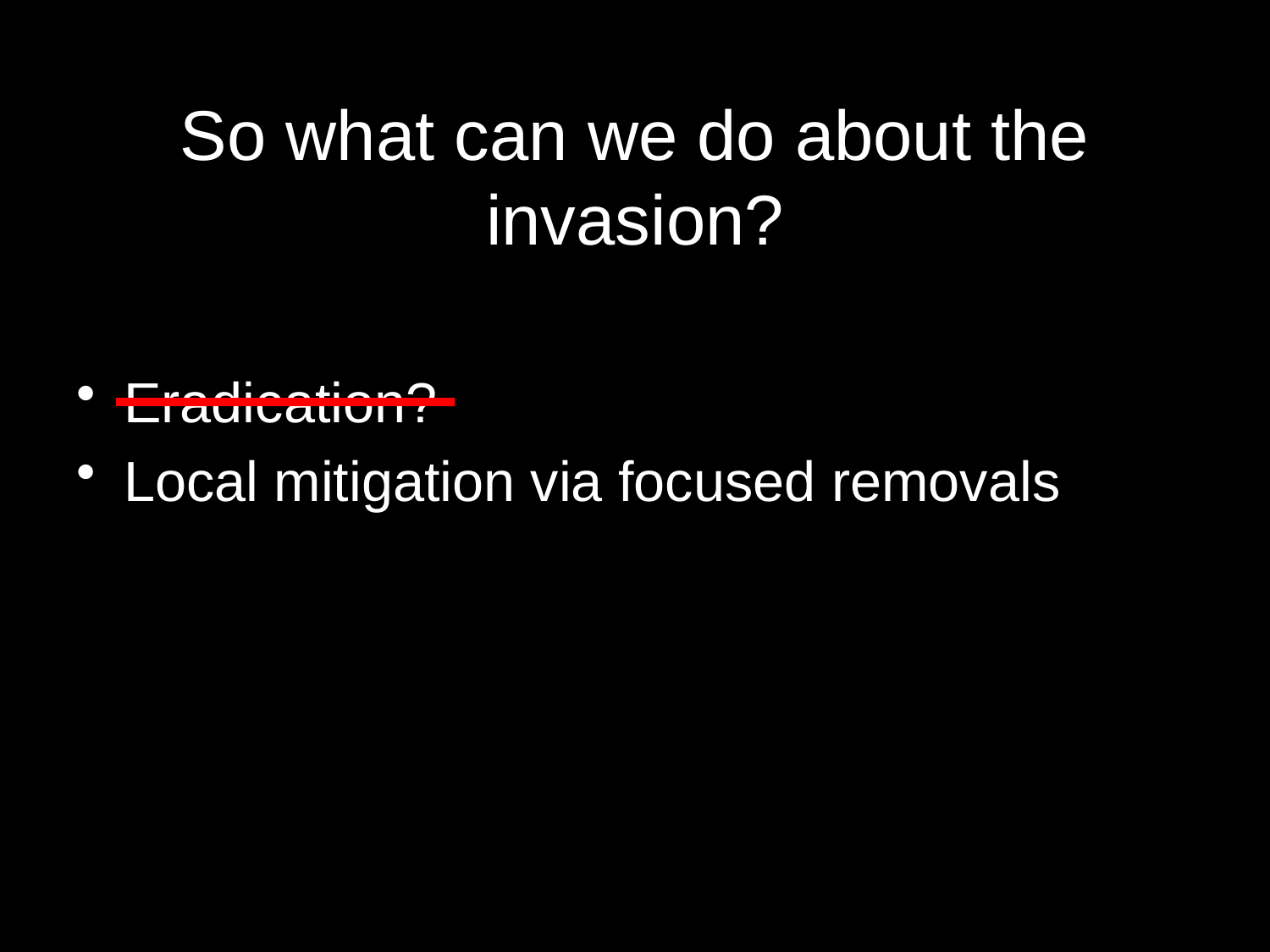

# So what can we do about the invasion?
Eradication?
Local mitigation via focused removals